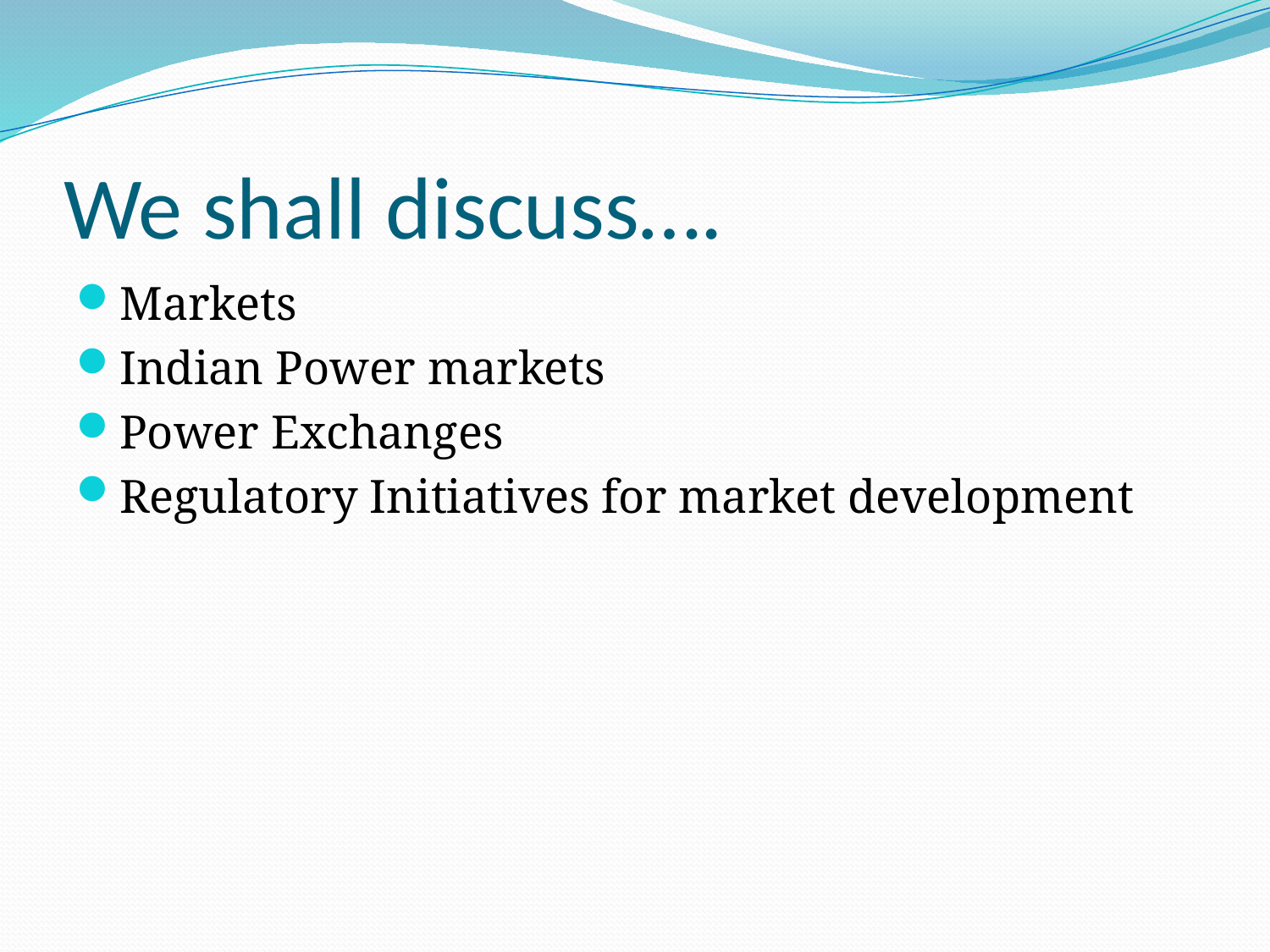

# We shall discuss….
Markets
Indian Power markets
Power Exchanges
Regulatory Initiatives for market development